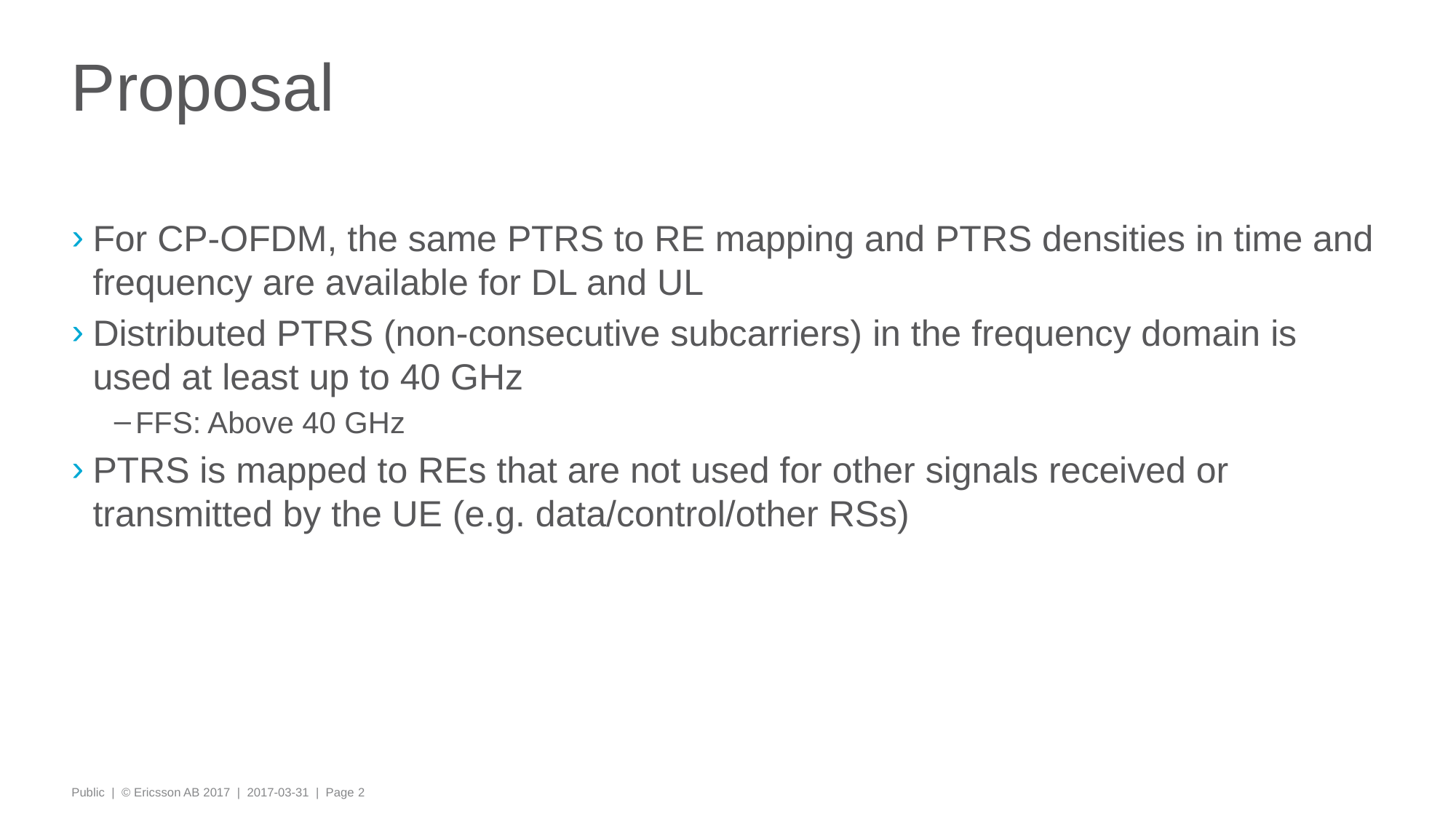

# Proposal
For CP-OFDM, the same PTRS to RE mapping and PTRS densities in time and frequency are available for DL and UL
Distributed PTRS (non-consecutive subcarriers) in the frequency domain is used at least up to 40 GHz
FFS: Above 40 GHz
PTRS is mapped to REs that are not used for other signals received or transmitted by the UE (e.g. data/control/other RSs)